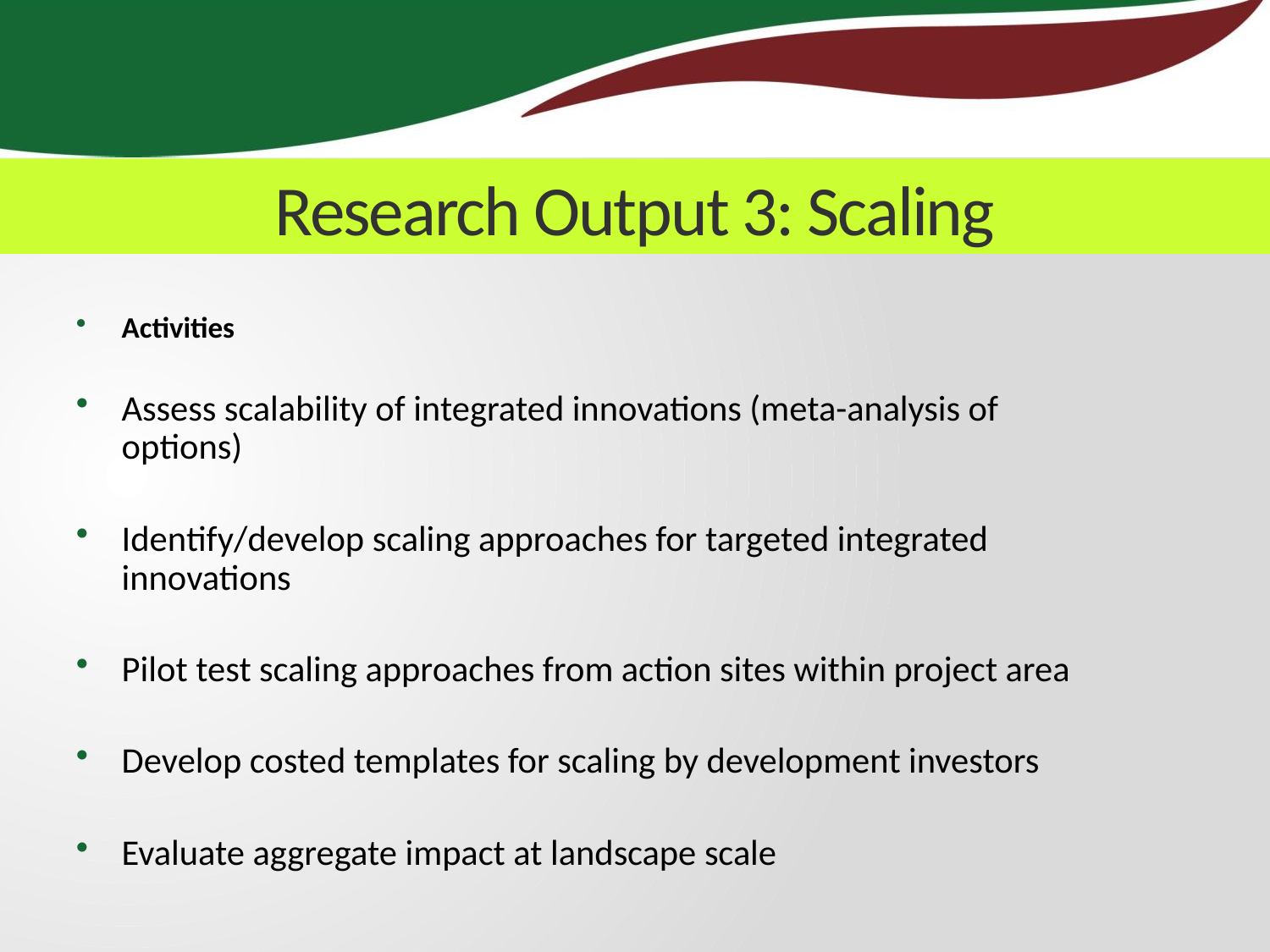

# Research Output 3: Scaling
Activities

Assess scalability of integrated innovations (meta-analysis of options)

Identify/develop scaling approaches for targeted integrated innovations

Pilot test scaling approaches from action sites within project area

Develop costed templates for scaling by development investors

Evaluate aggregate impact at landscape scale